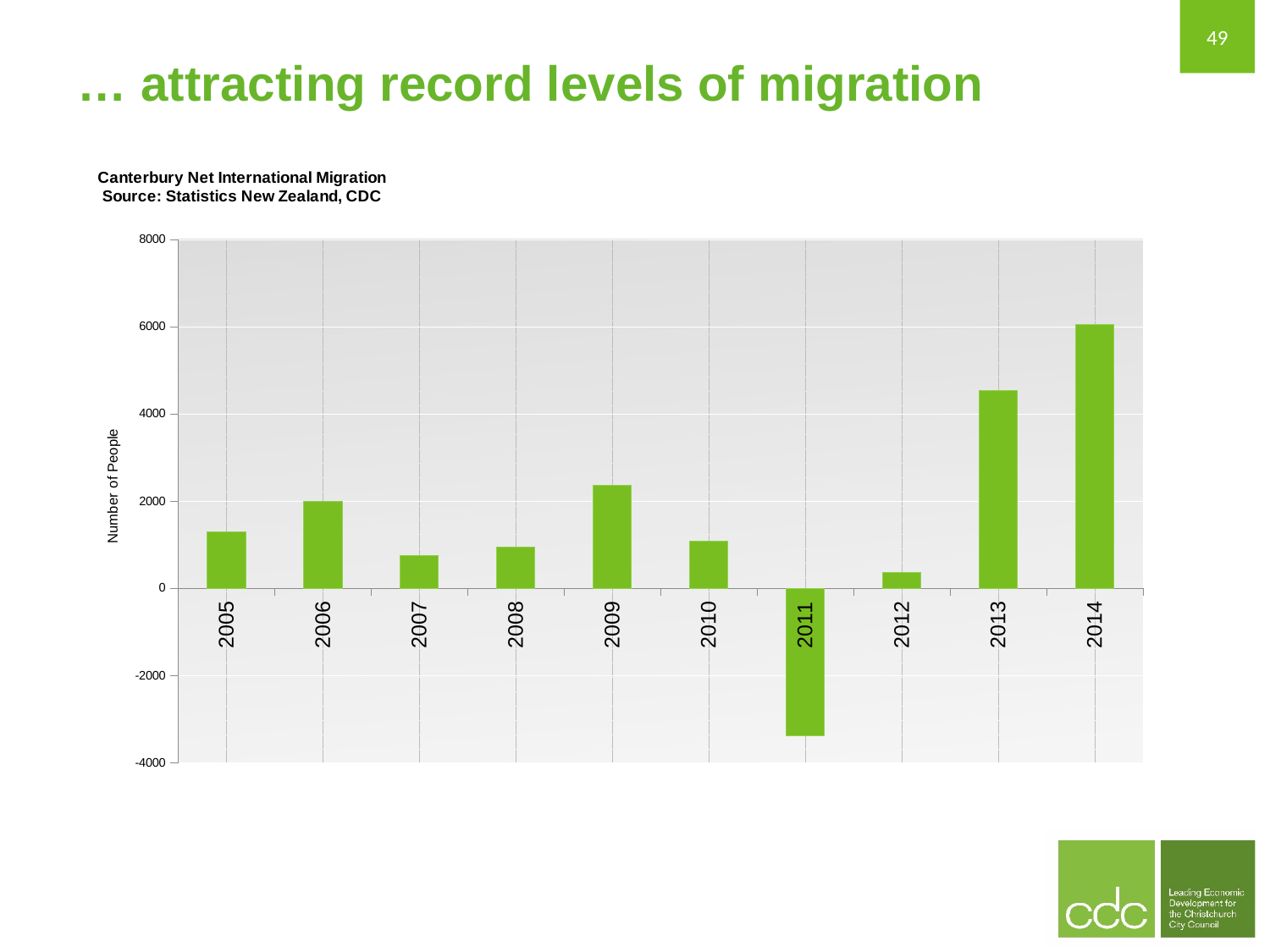

# … attracting record levels of migration

### Chart: Canterbury Net International Migration
Source: Statistics New Zealand, CDC

| Category |  |
|---|---|
| 2005 | 1295.0 |
| 2006 | 1993.0 |
| 2007 | 745.0 |
| 2008 | 948.0 |
| 2009 | 2356.0 |
| 2010 | 1076.0 |
| 2011 | -3380.0 |
| 2012 | 370.0 |
| 2013 | 4534.0 |
| 2014 | 6046.0 |